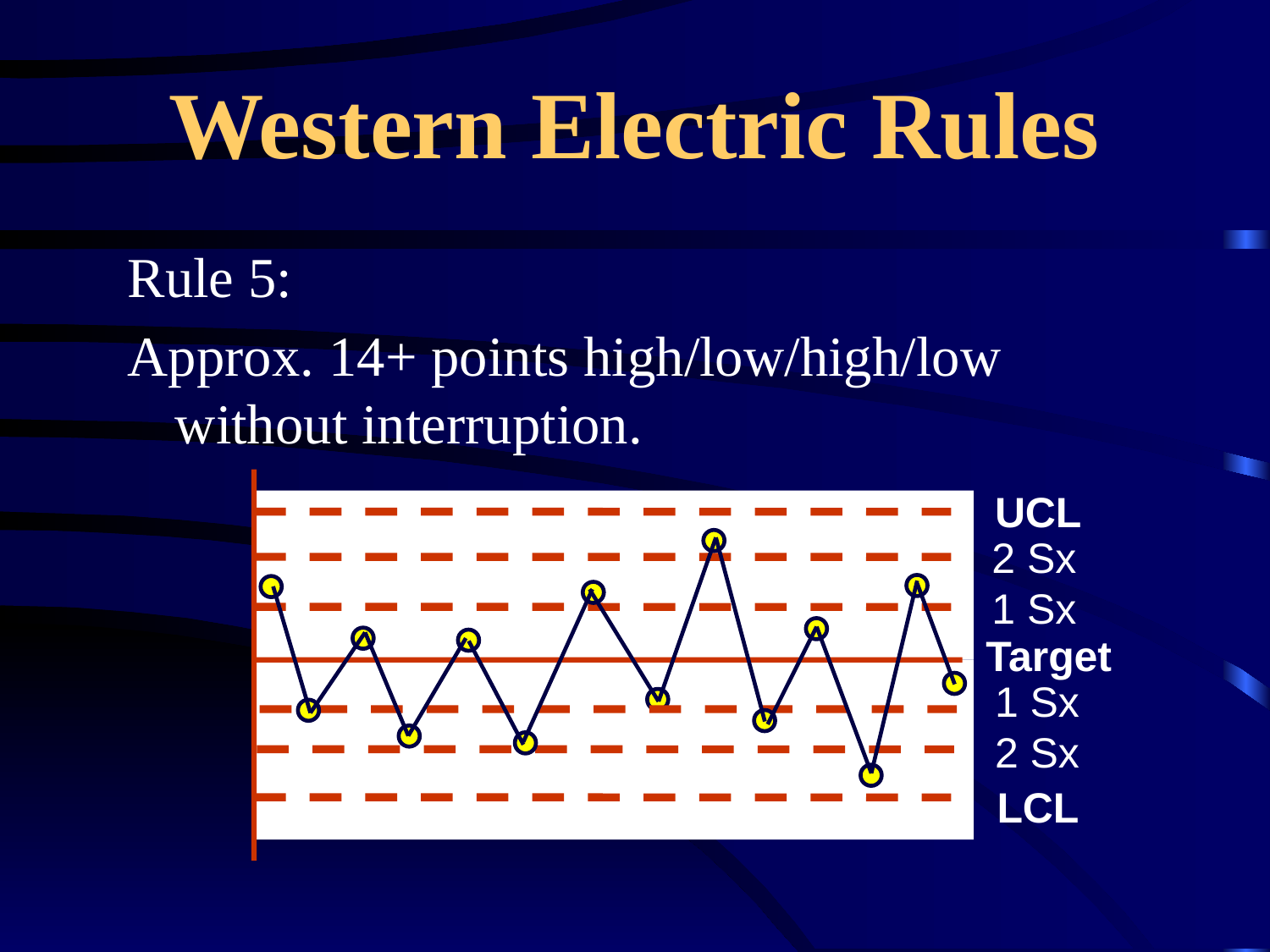

# Western Electric Rules
Rule 5:
Approx. 14+ points high/low/high/low without interruption.

UCL

2 Sx
1 Sx

Target

1 Sx
2 Sx

LCL